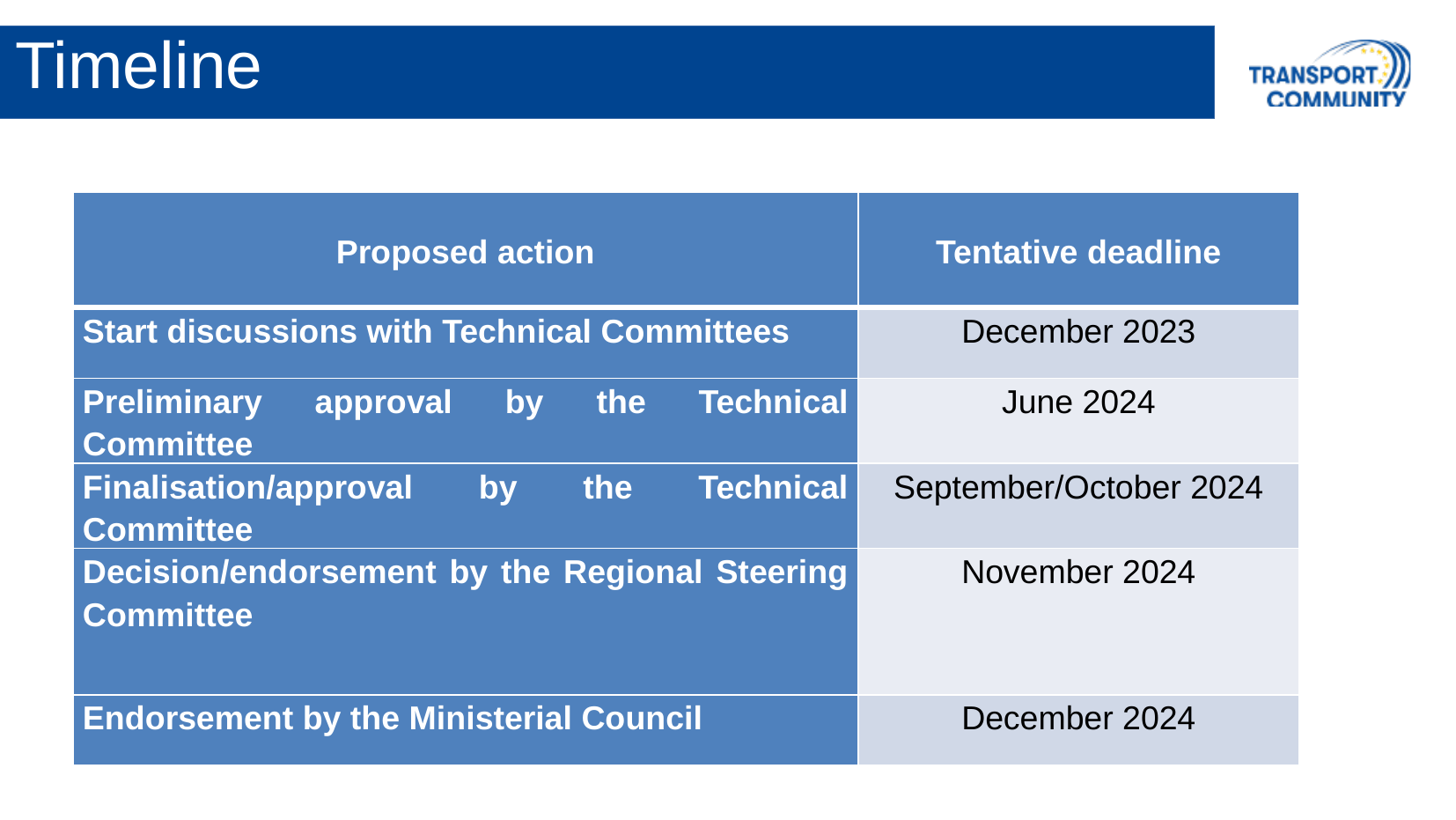

# Timeline

| Proposed action | Tentative deadline |
| --- | --- |
| Start discussions with Technical Committees | December 2023 |
| Preliminary approval by the Technical Committee | June 2024 |
| Finalisation/approval by the Technical Committee | September/October 2024 |
| Decision/endorsement by the Regional Steering Committee | November 2024 |
| Endorsement by the Ministerial Council | December 2024 |